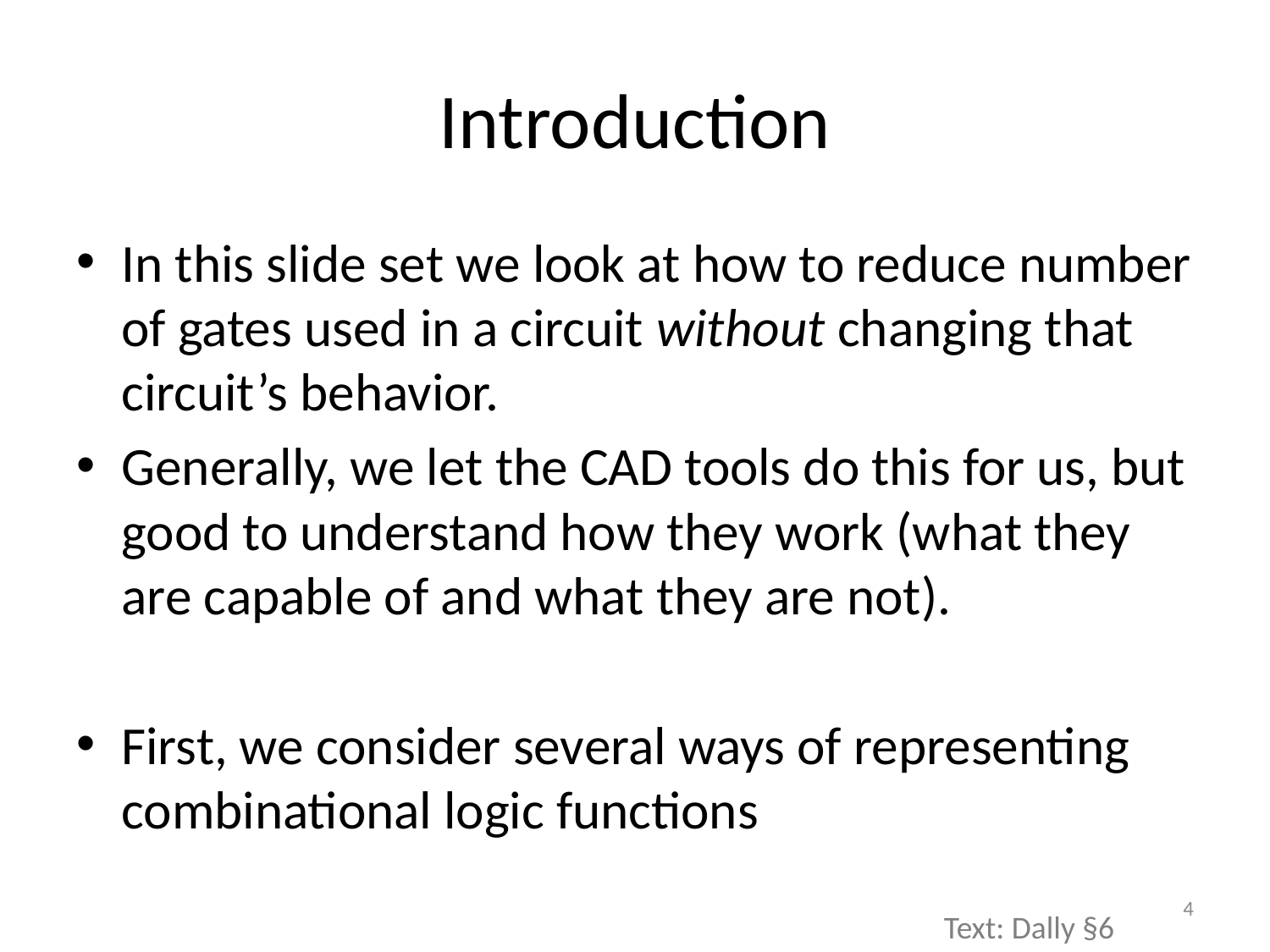

# Introduction
In this slide set we look at how to reduce number of gates used in a circuit without changing that circuit’s behavior.
Generally, we let the CAD tools do this for us, but good to understand how they work (what they are capable of and what they are not).

First, we consider several ways of representing combinational logic functions
4
Text: Dally §6